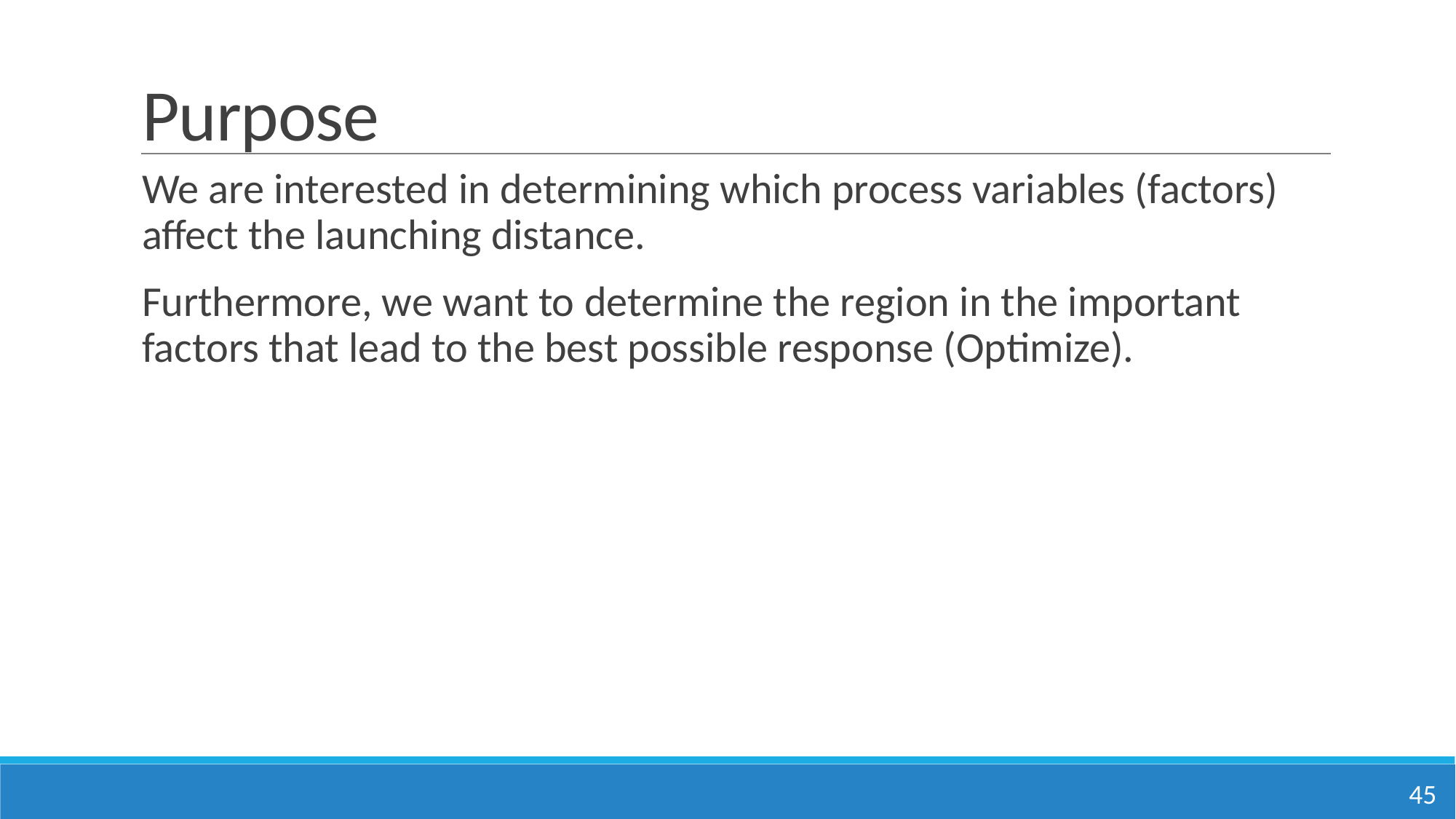

# Purpose
We are interested in determining which process variables (factors) affect the launching distance.
Furthermore, we want to determine the region in the important factors that lead to the best possible response (Optimize).

45